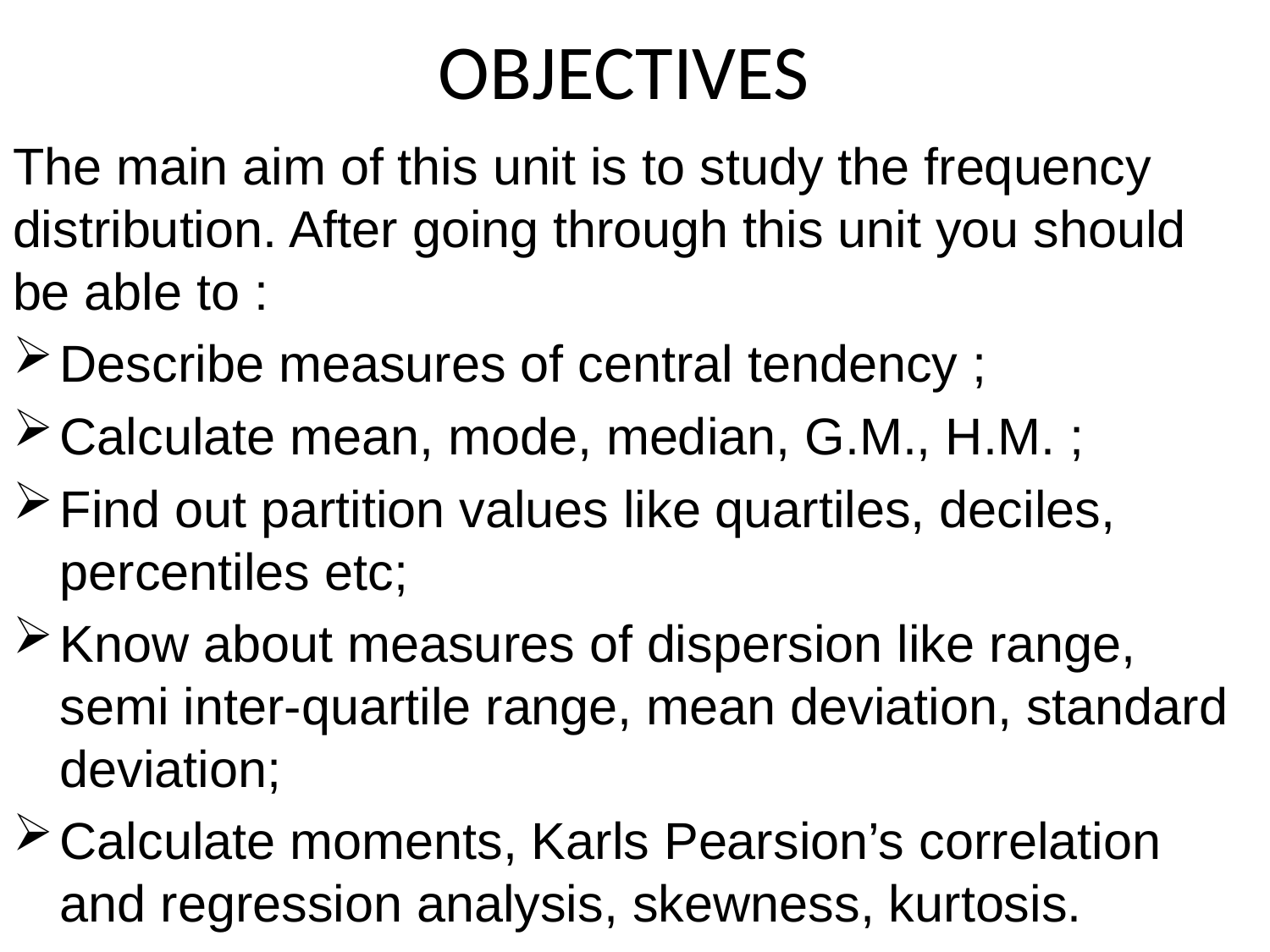

# OBJECTIVES
The main aim of this unit is to study the frequency distribution. After going through this unit you should be able to :
Describe measures of central tendency ;
Calculate mean, mode, median, G.M., H.M. ;
Find out partition values like quartiles, deciles, percentiles etc;
Know about measures of dispersion like range, semi inter-quartile range, mean deviation, standard deviation;
Calculate moments, Karls Pearsion’s correlation and regression analysis, skewness, kurtosis.